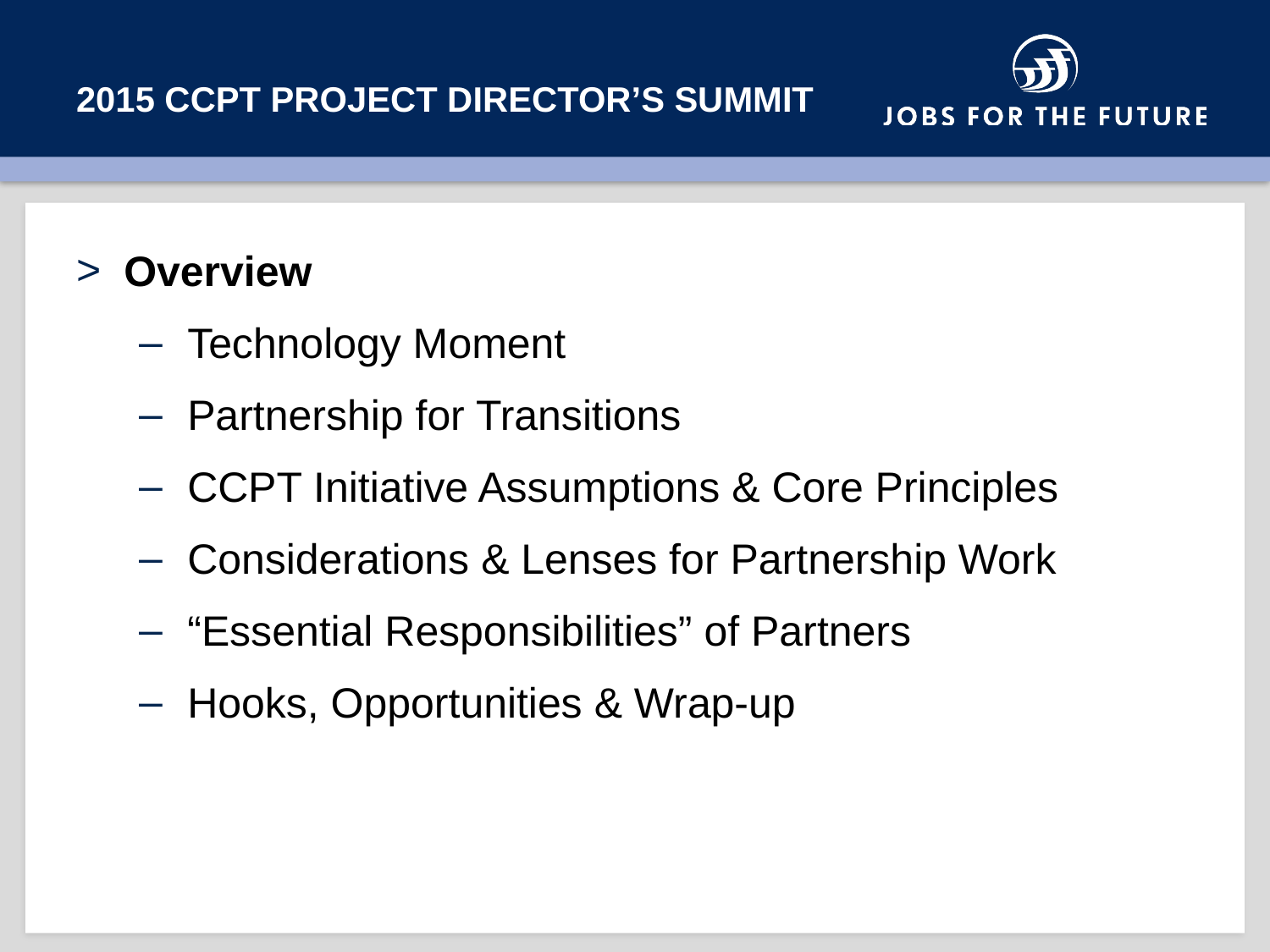

# 2015 CCPT PROJECT DIRECTOR’s SUMMIT
Overview
Technology Moment
Partnership for Transitions
CCPT Initiative Assumptions & Core Principles
Considerations & Lenses for Partnership Work
“Essential Responsibilities” of Partners
Hooks, Opportunities & Wrap-up